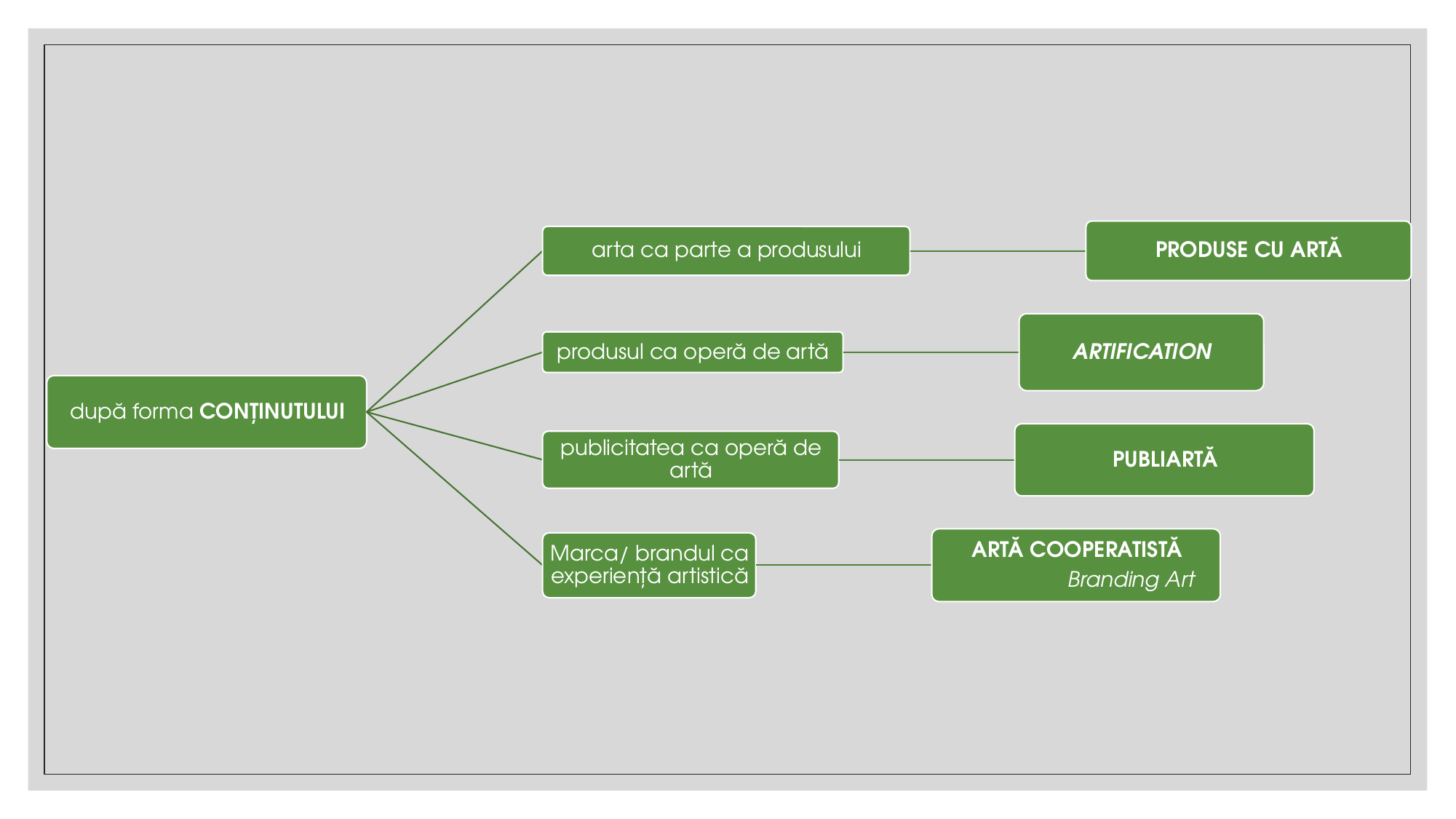

după forma CONȚINUTULUI

arta ca parte a produsului

PRODUSE CU ARTĂ

produsul ca operă de artă

ARTIFICATION

publicitatea ca operă de artă

PUBLIARTĂ

Marca/ brandul ca experiență artistică

ARTĂ COOPERATISTĂ
	Branding Art